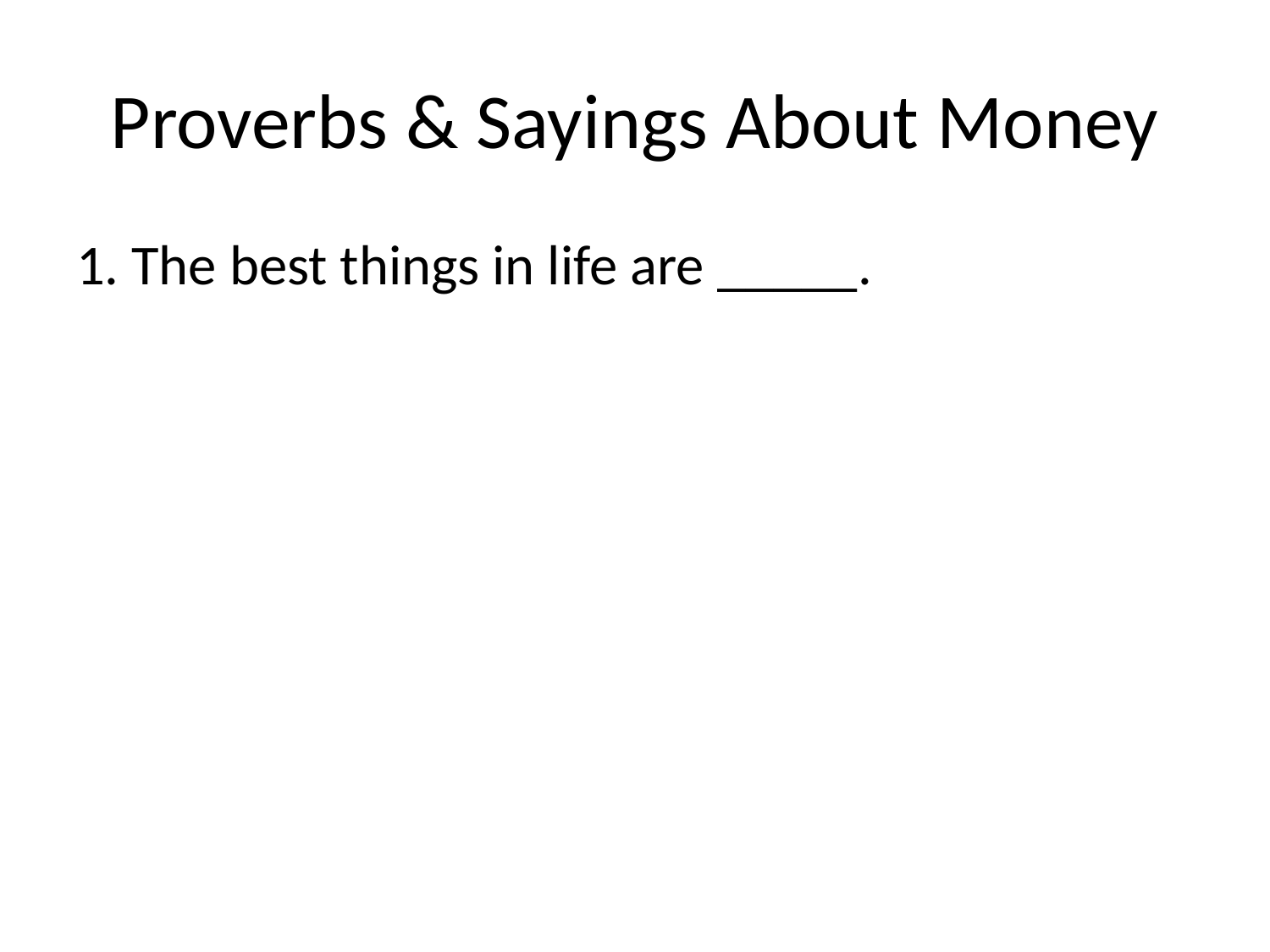

# Proverbs & Sayings About Money
1. The best things in life are _____.